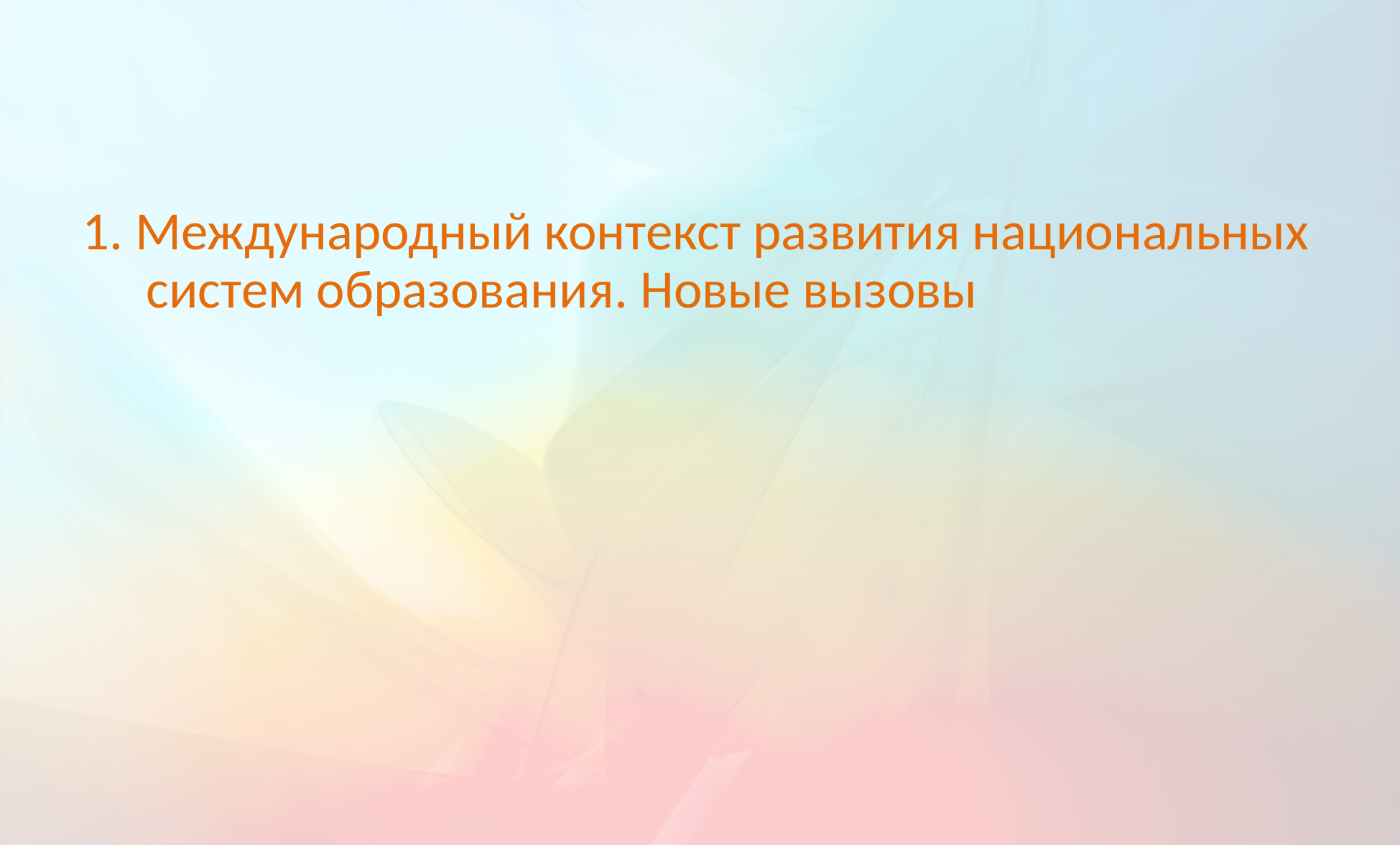

1. Международный контекст развития национальных систем образования. Новые вызовы